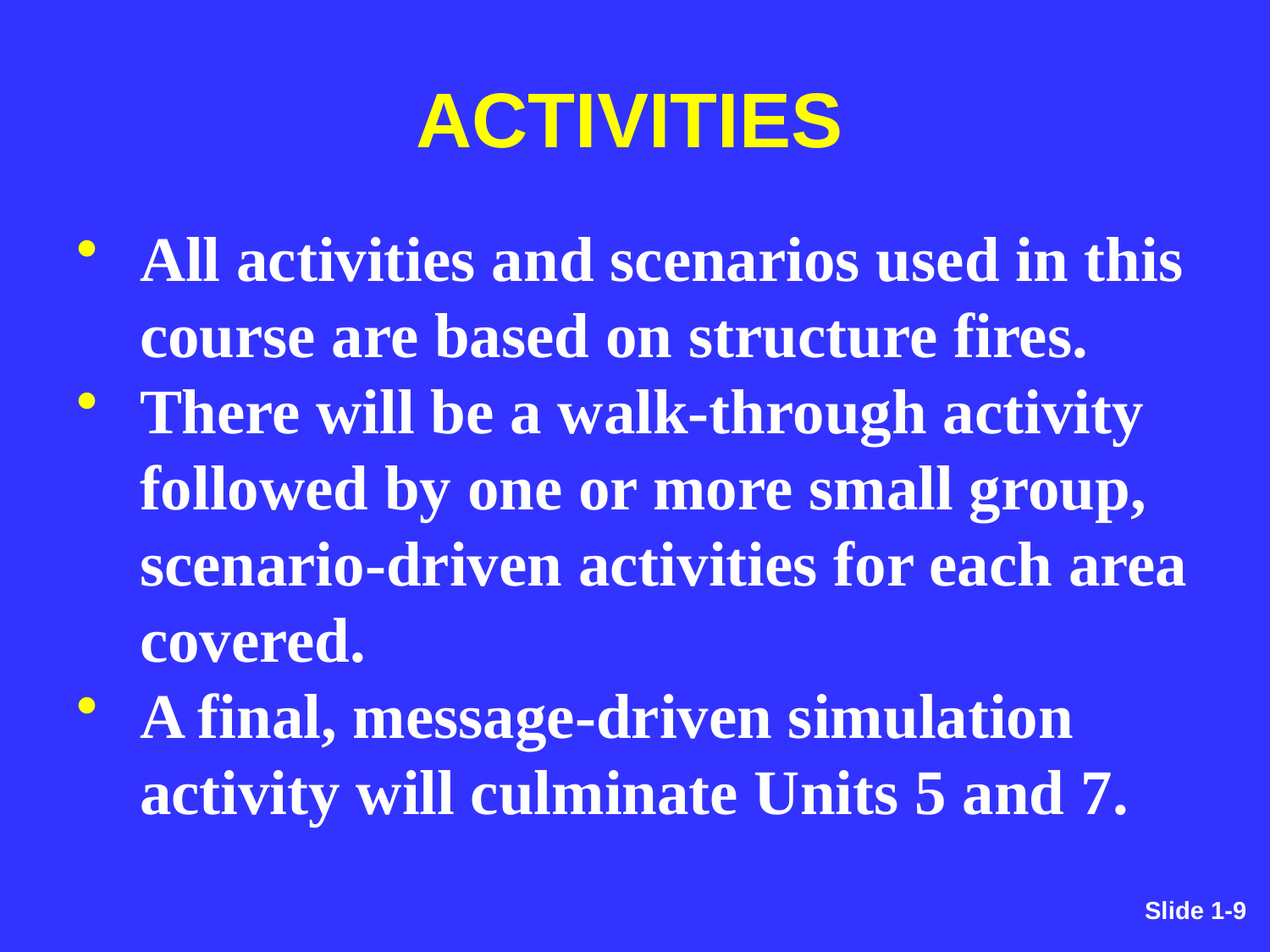

ACTIVITIES
All activities and scenarios used in this course are based on structure fires.
There will be a walk-through activity followed by one or more small group, scenario-driven activities for each area covered.
A final, message-driven simulation activity will culminate Units 5 and 7.
Slide 1-9